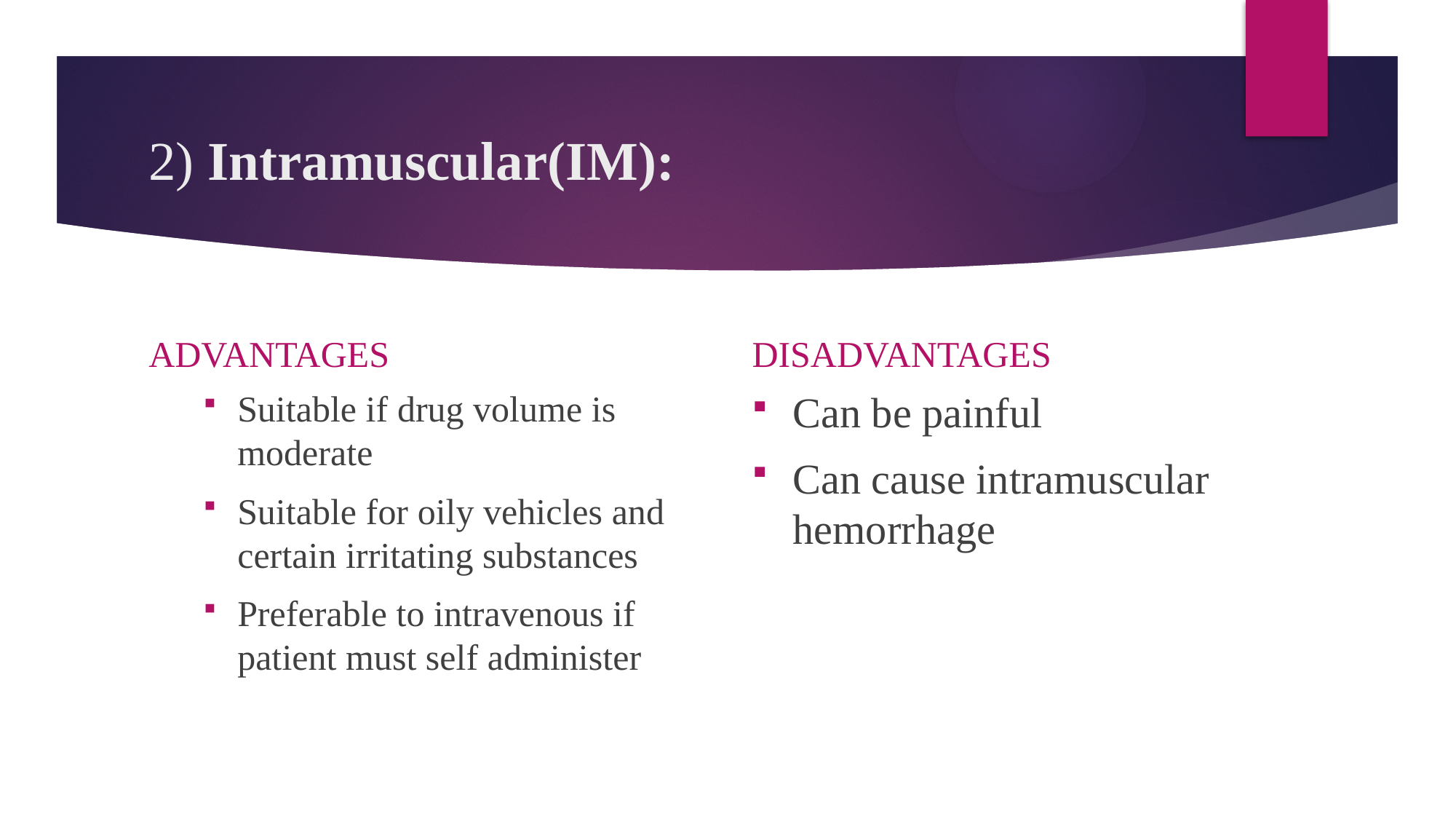

# 2) Intramuscular(IM):
ADVANTAGES
DISADVANTAGES
Suitable if drug volume is moderate
Suitable for oily vehicles and certain irritating substances
Preferable to intravenous if patient must self administer

Can be painful
Can cause intramuscular hemorrhage